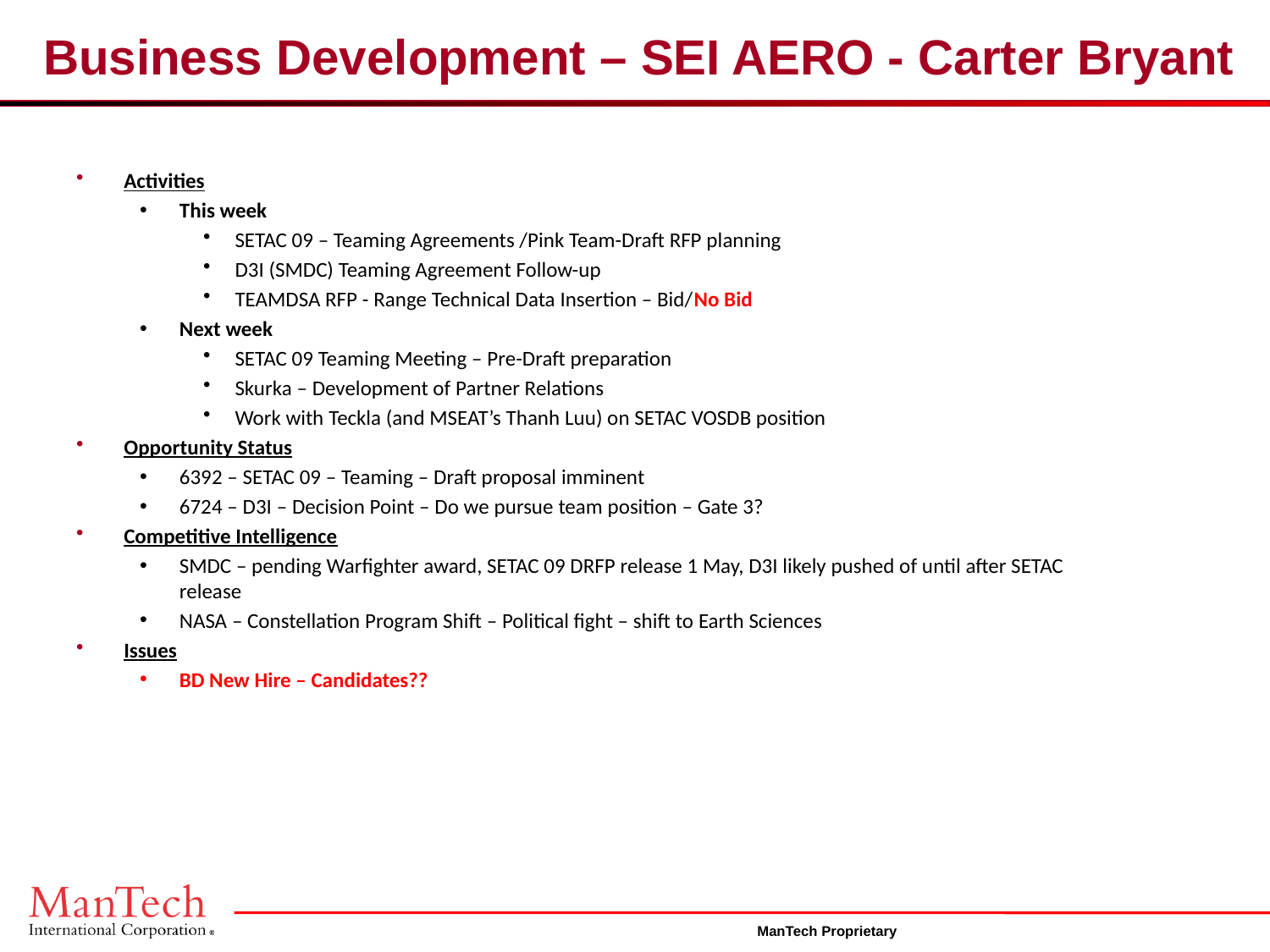

# Business Development – SEI AERO - Carter Bryant
Activities
This week
SETAC 09 – Teaming Agreements /Pink Team-Draft RFP planning
D3I (SMDC) Teaming Agreement Follow-up
TEAMDSA RFP - Range Technical Data Insertion – Bid/No Bid
Next week
SETAC 09 Teaming Meeting – Pre-Draft preparation
Skurka – Development of Partner Relations
Work with Teckla (and MSEAT’s Thanh Luu) on SETAC VOSDB position
Opportunity Status
6392 – SETAC 09 – Teaming – Draft proposal imminent
6724 – D3I – Decision Point – Do we pursue team position – Gate 3?
Competitive Intelligence
SMDC – pending Warfighter award, SETAC 09 DRFP release 1 May, D3I likely pushed of until after SETAC release
NASA – Constellation Program Shift – Political fight – shift to Earth Sciences
Issues
BD New Hire – Candidates??